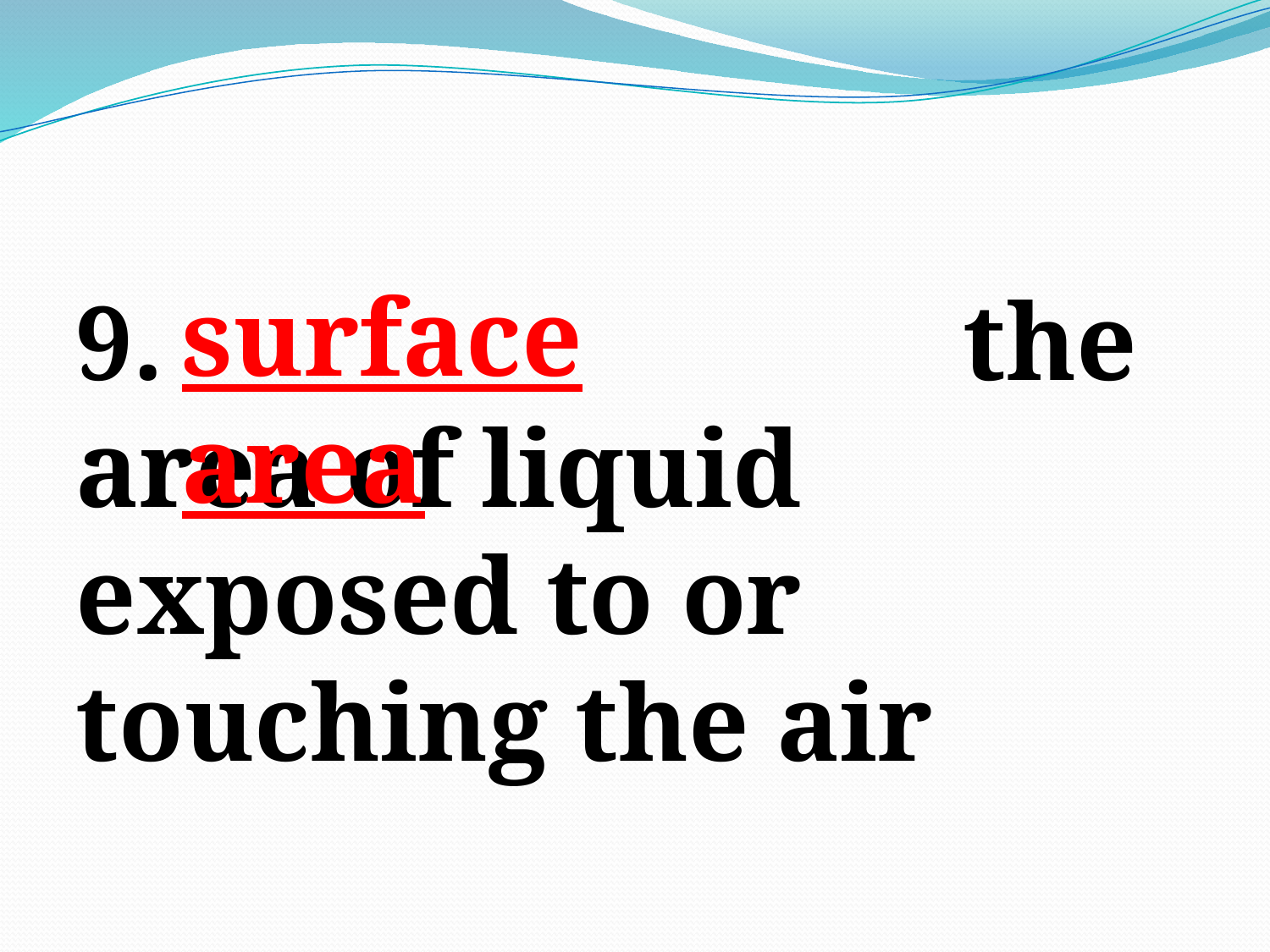

#
surface area
9.                              the area of liquid exposed to or touching the air